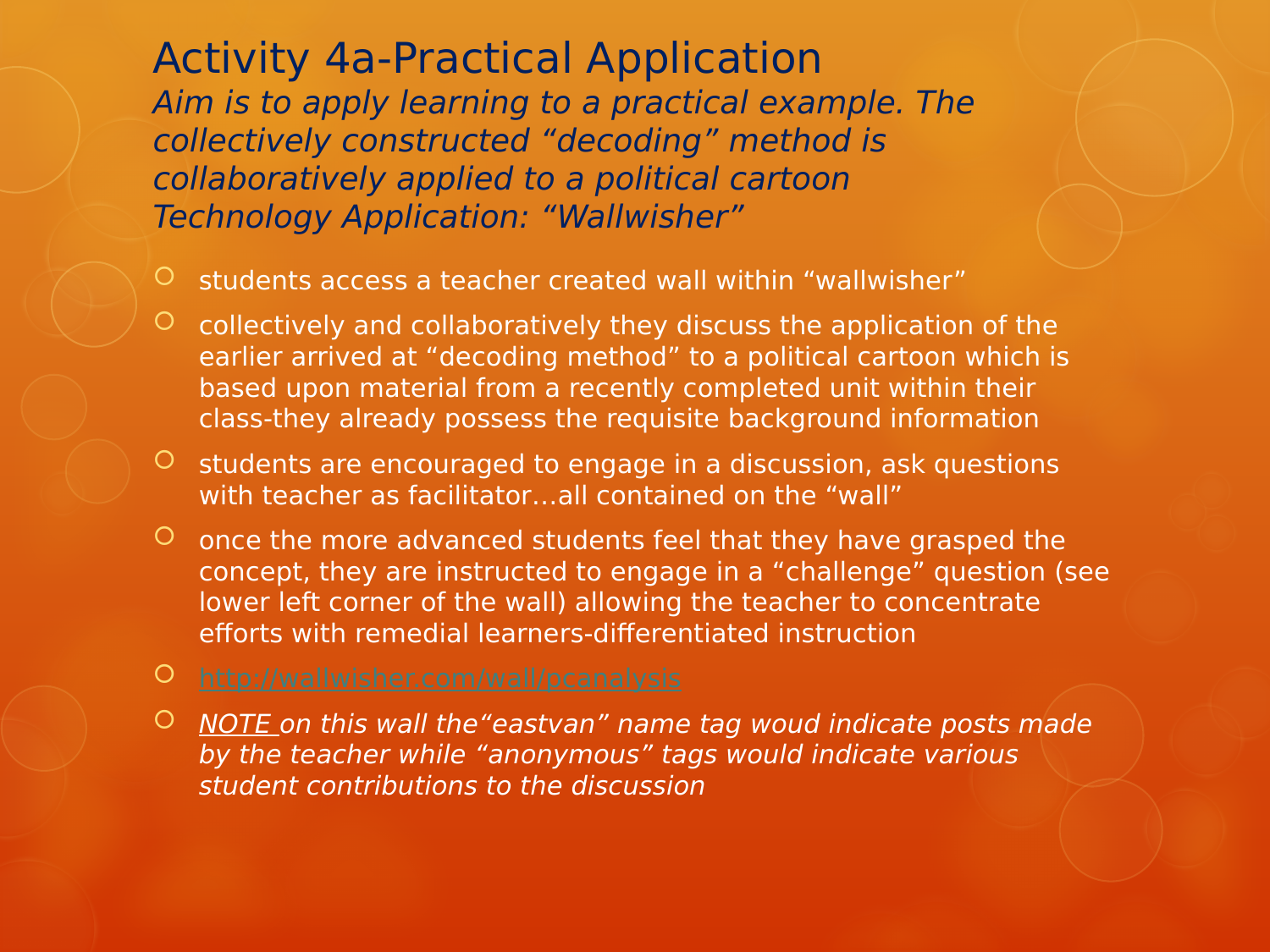

# Activity 4a-Practical Application Aim is to apply learning to a practical example. The collectively constructed “decoding” method is collaboratively applied to a political cartoon Technology Application: “Wallwisher”
students access a teacher created wall within “wallwisher”
collectively and collaboratively they discuss the application of the earlier arrived at “decoding method” to a political cartoon which is based upon material from a recently completed unit within their class-they already possess the requisite background information
students are encouraged to engage in a discussion, ask questions with teacher as facilitator…all contained on the “wall”
once the more advanced students feel that they have grasped the concept, they are instructed to engage in a “challenge” question (see lower left corner of the wall) allowing the teacher to concentrate efforts with remedial learners-differentiated instruction
http://wallwisher.com/wall/pcanalysis
NOTE on this wall the“eastvan” name tag woud indicate posts made by the teacher while “anonymous” tags would indicate various student contributions to the discussion